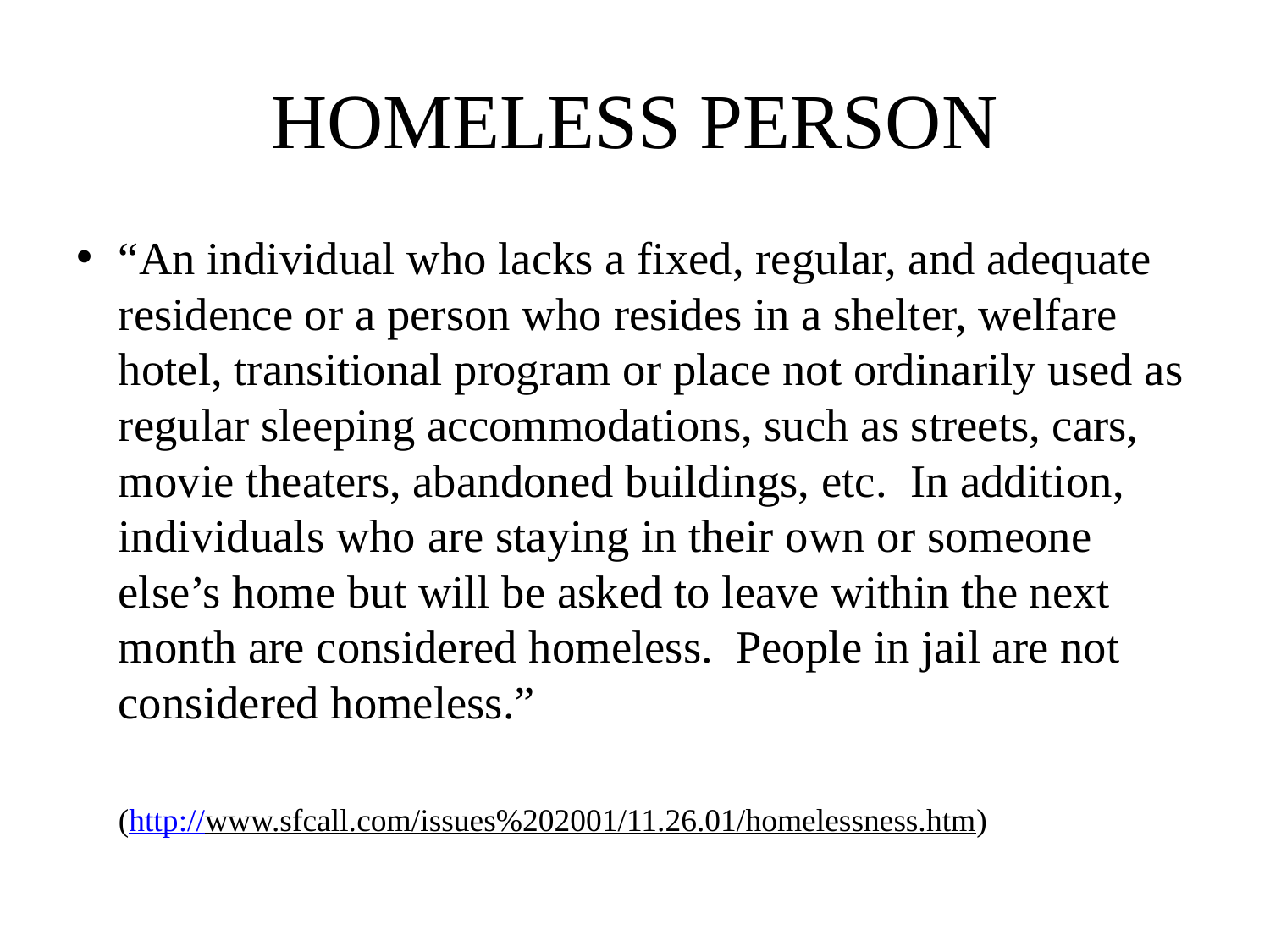

# HOMELESS PERSON
“An individual who lacks a fixed, regular, and adequate residence or a person who resides in a shelter, welfare hotel, transitional program or place not ordinarily used as regular sleeping accommodations, such as streets, cars, movie theaters, abandoned buildings, etc.  In addition, individuals who are staying in their own or someone else’s home but will be asked to leave within the next month are considered homeless.  People in jail are not considered homeless.”

	(http://www.sfcall.com/issues%202001/11.26.01/homelessness.htm)